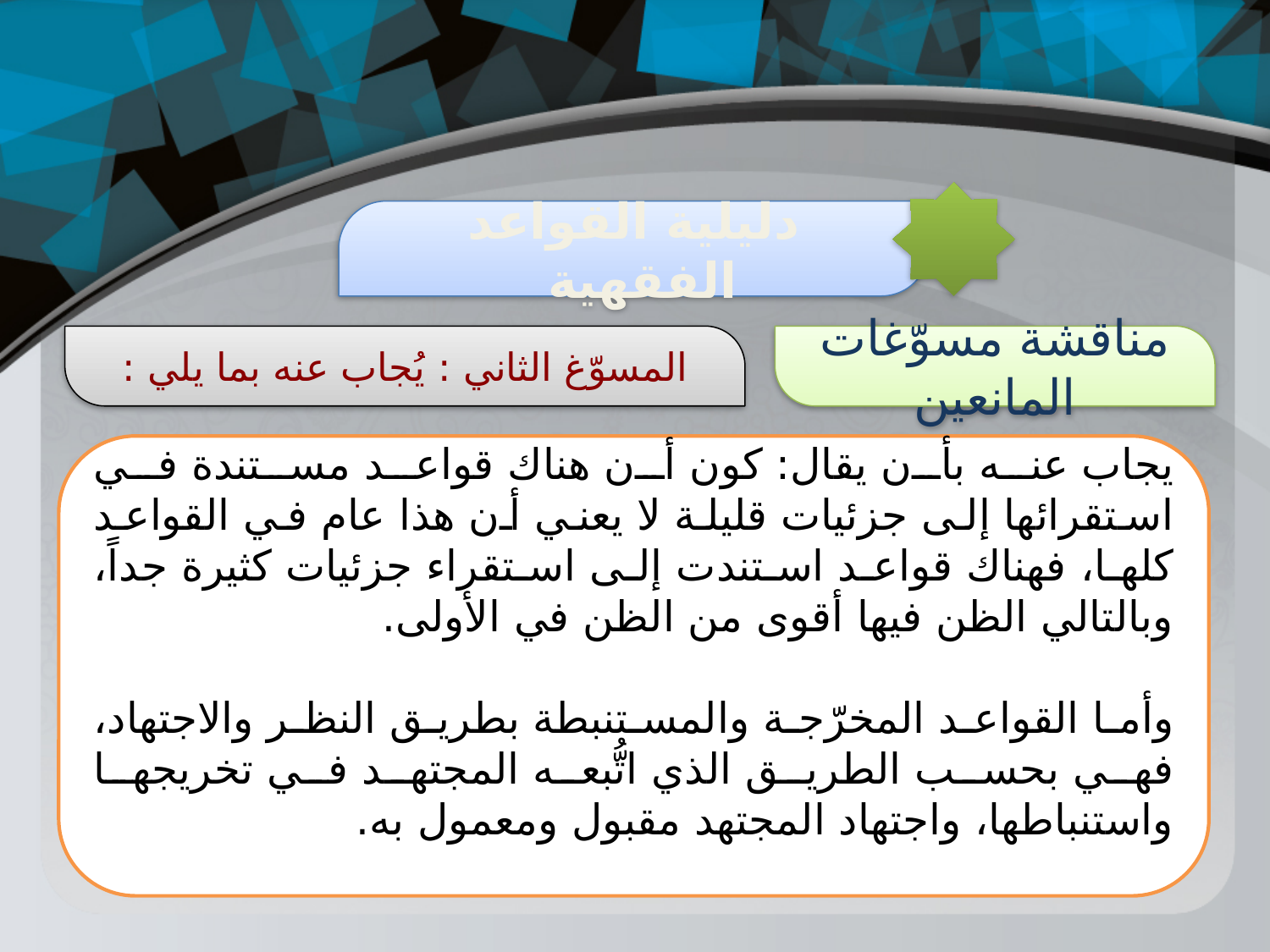

دليلية القواعد الفقهية
المسوّغ الثاني : يُجاب عنه بما يلي :
مناقشة مسوّغات المانعين
يجاب عنه بأن يقال: كون أن هناك قواعد مستندة في استقرائها إلى جزئيات قليلة لا يعني أن هذا عام في القواعد كلها، فهناك قواعد استندت إلى استقراء جزئيات كثيرة جداً، وبالتالي الظن فيها أقوى من الظن في الأولى.

وأما القواعد المخرّجة والمستنبطة بطريق النظر والاجتهاد، فهي بحسب الطريق الذي اتُّبعه المجتهد في تخريجها واستنباطها، واجتهاد المجتهد مقبول ومعمول به.